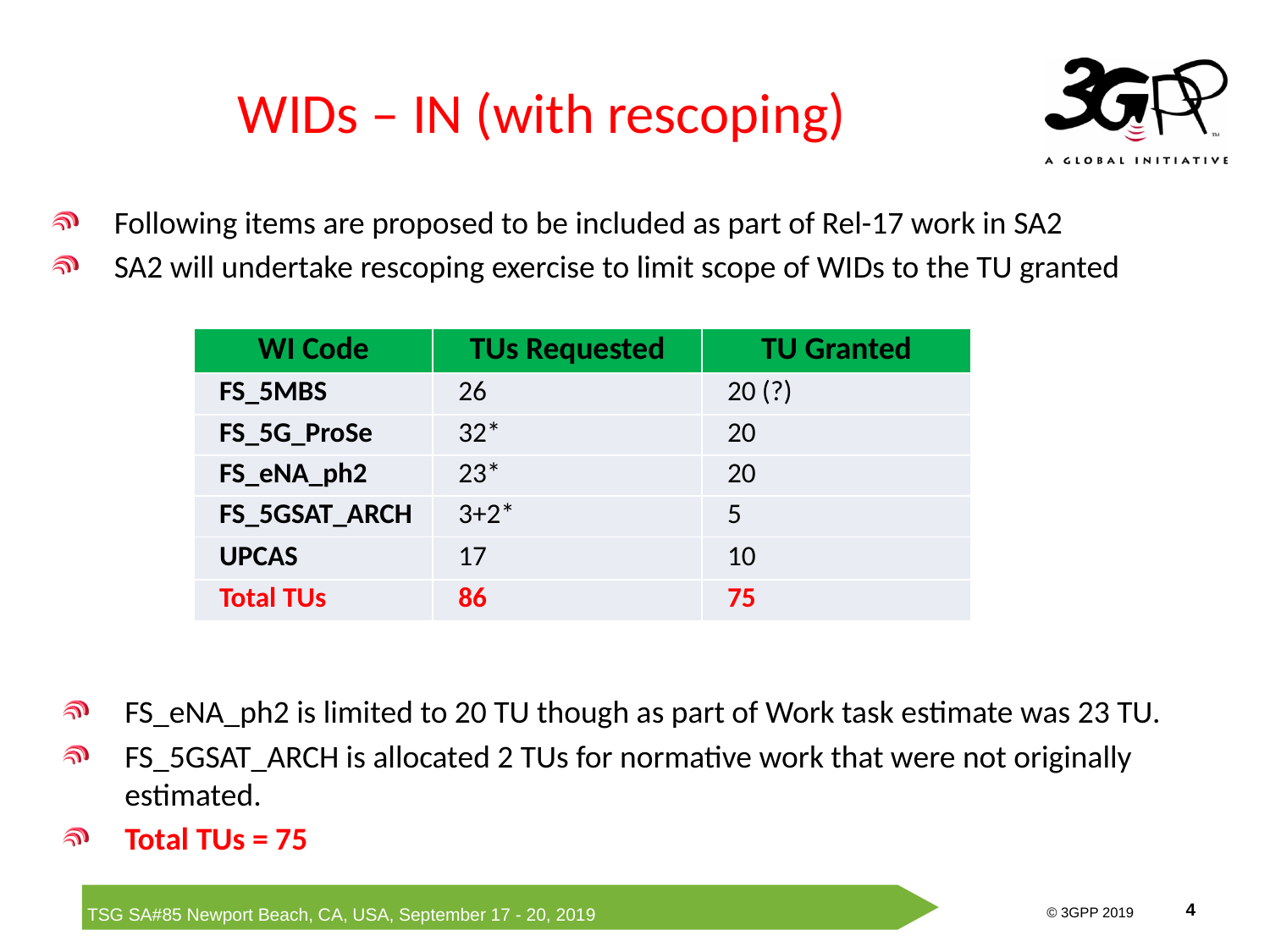

# WIDs – IN (with rescoping)
Following items are proposed to be included as part of Rel-17 work in SA2
SA2 will undertake rescoping exercise to limit scope of WIDs to the TU granted

| WI Code | TUs Requested | TU Granted |
| --- | --- | --- |
| FS\_5MBS | 26 | 20 (?) |
| FS\_5G\_ProSe | 32\* | 20 |
| FS\_eNA\_ph2 | 23\* | 20 |
| FS\_5GSAT\_ARCH | 3+2\* | 5 |
| UPCAS | 17 | 10 |
| Total TUs | 86 | 75 |
FS_eNA_ph2 is limited to 20 TU though as part of Work task estimate was 23 TU.
FS_5GSAT_ARCH is allocated 2 TUs for normative work that were not originally estimated.
Total TUs = 75